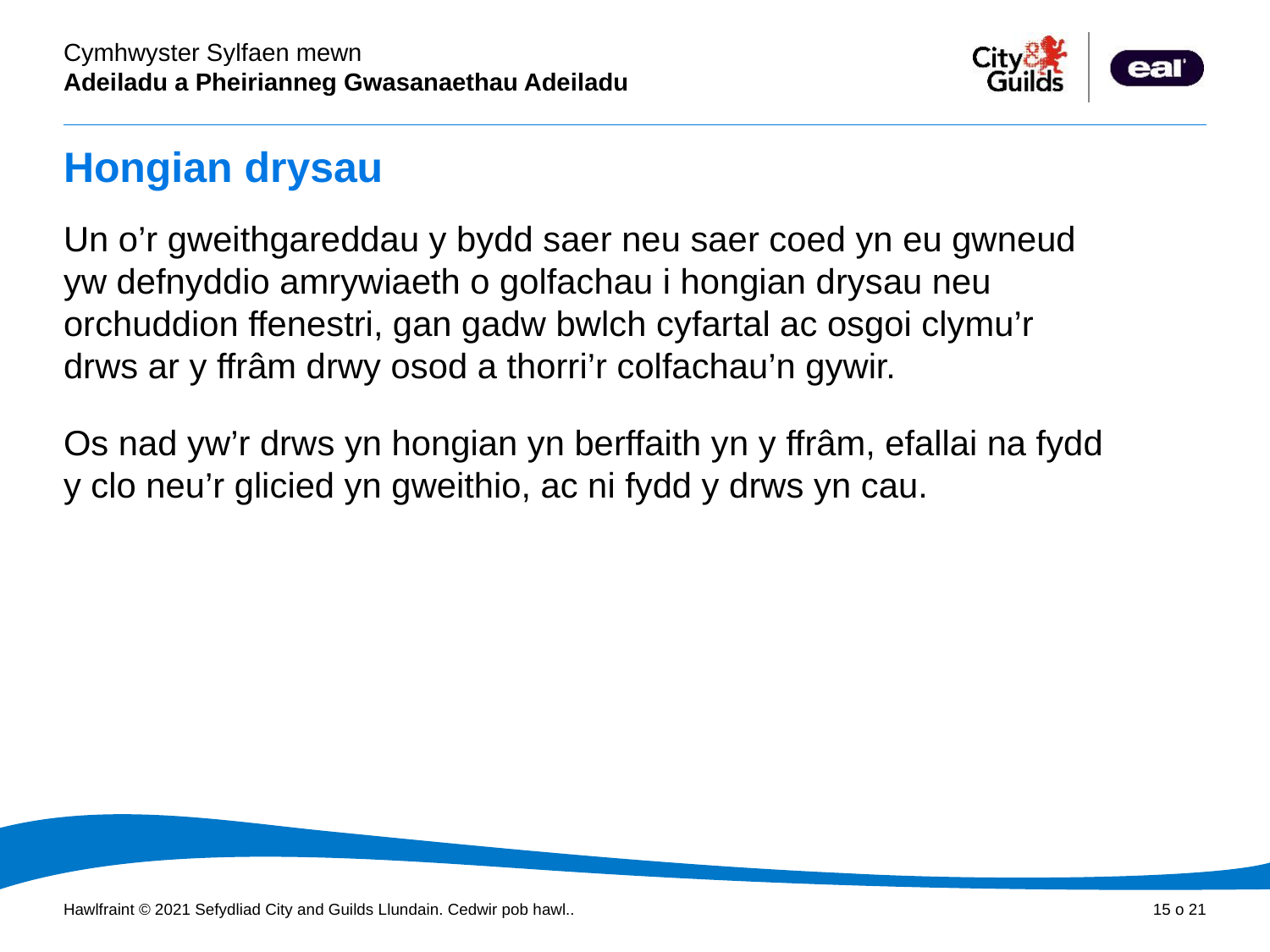

# Hongian drysau
Un o’r gweithgareddau y bydd saer neu saer coed yn eu gwneud yw defnyddio amrywiaeth o golfachau i hongian drysau neu orchuddion ffenestri, gan gadw bwlch cyfartal ac osgoi clymu’r drws ar y ffrâm drwy osod a thorri’r colfachau’n gywir.
Os nad yw’r drws yn hongian yn berffaith yn y ffrâm, efallai na fydd y clo neu’r glicied yn gweithio, ac ni fydd y drws yn cau.